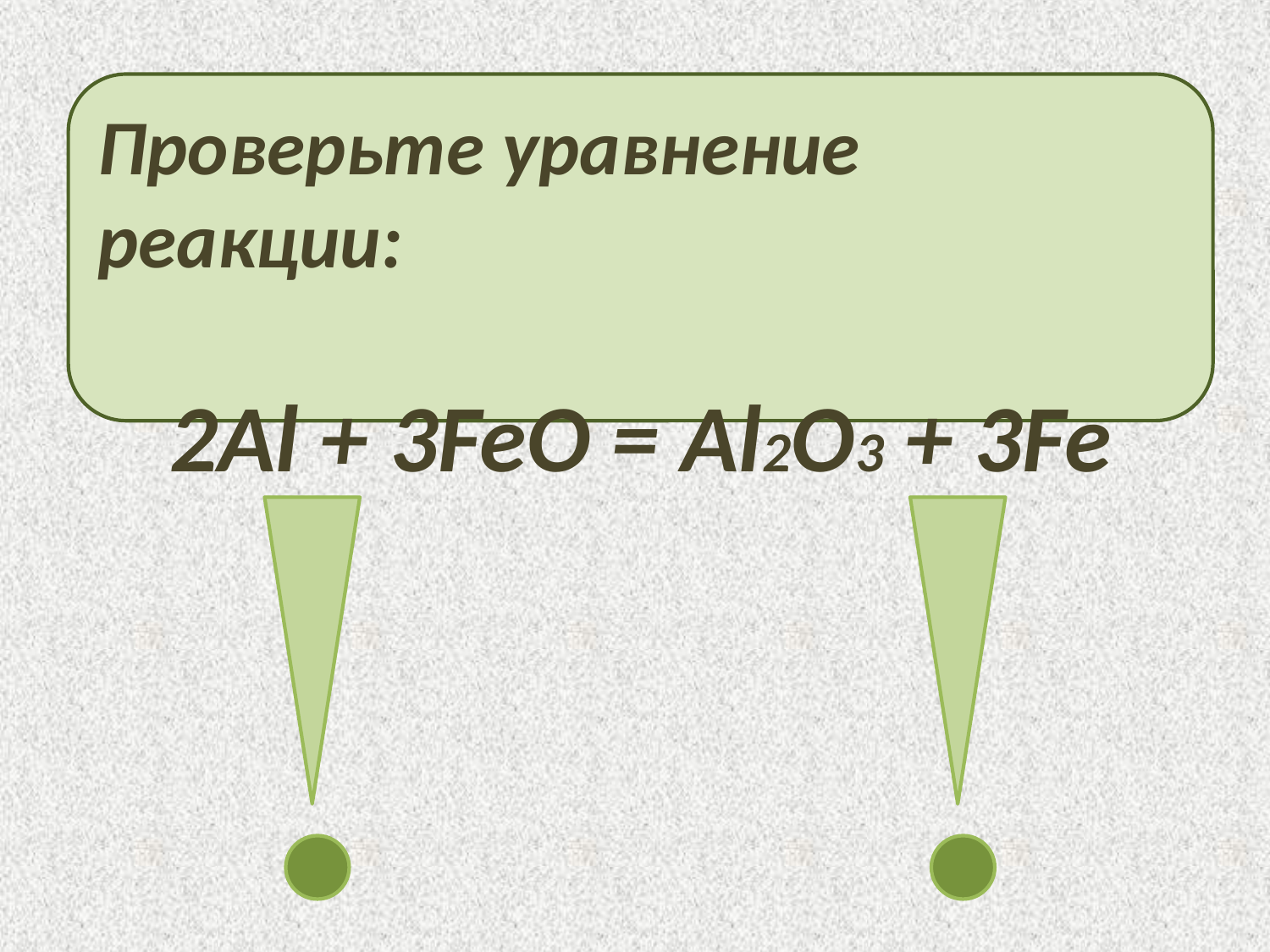

Проверьте уравнение реакции:

2Al + 3FeO = Al2O3 + 3Fe